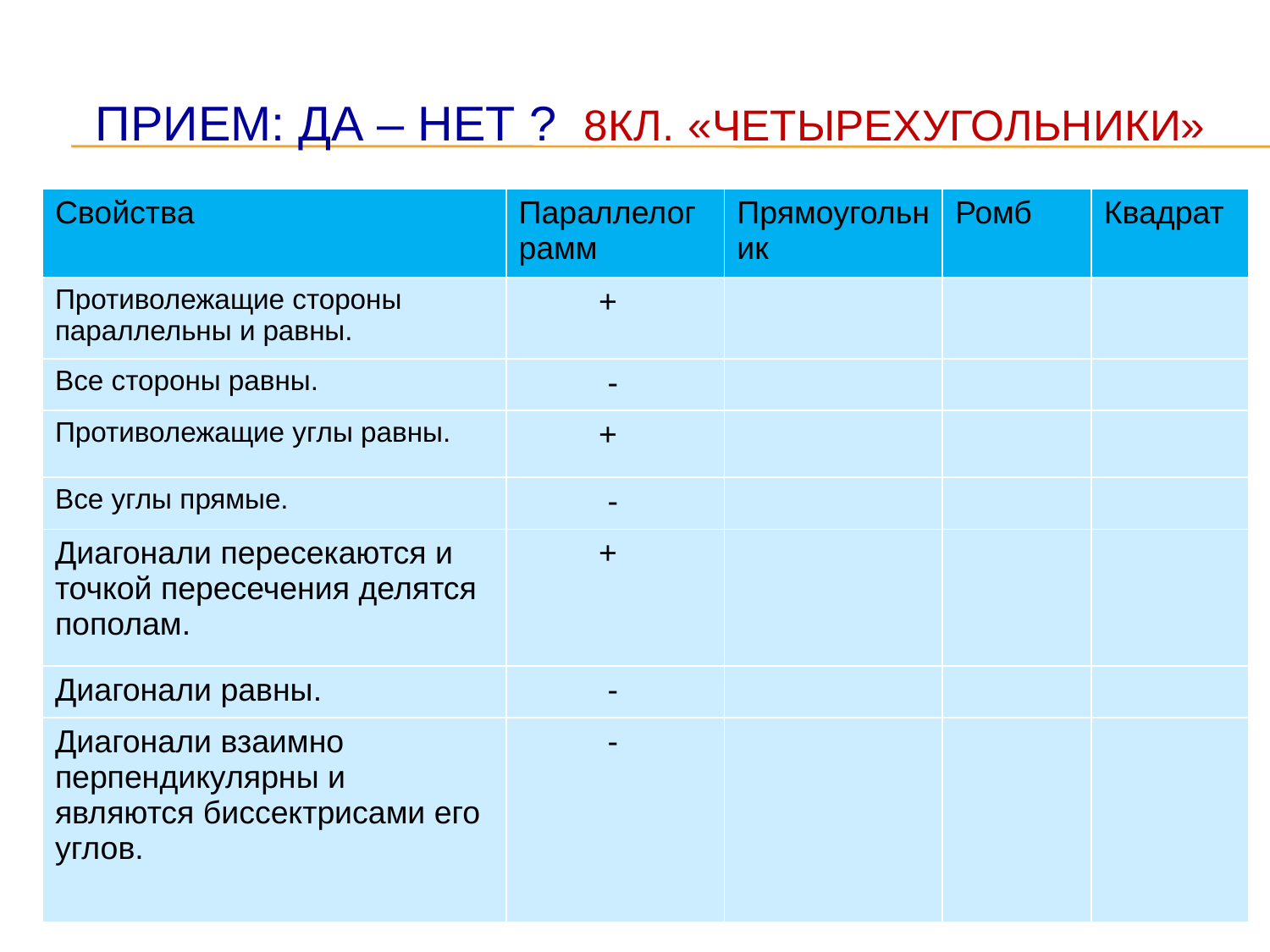

# Прием: Да – нет ?  8кл. «Четырехугольники»
| Свойства | Параллелограмм | Прямоугольник | Ромб | Квадрат |
| --- | --- | --- | --- | --- |
| Противолежащие стороны параллельны и равны. | + |  |  |  |
| Все стороны равны. | - |  |  |  |
| Противолежащие углы равны. | + |  |  |  |
| Все углы прямые. | - |  |  |  |
| Диагонали пересекаются и точкой пересечения делятся пополам. | + |  |  |  |
| Диагонали равны. | - |  |  |  |
| Диагонали взаимно перпендикулярны и являются биссектрисами его углов. | - |  |  |  |